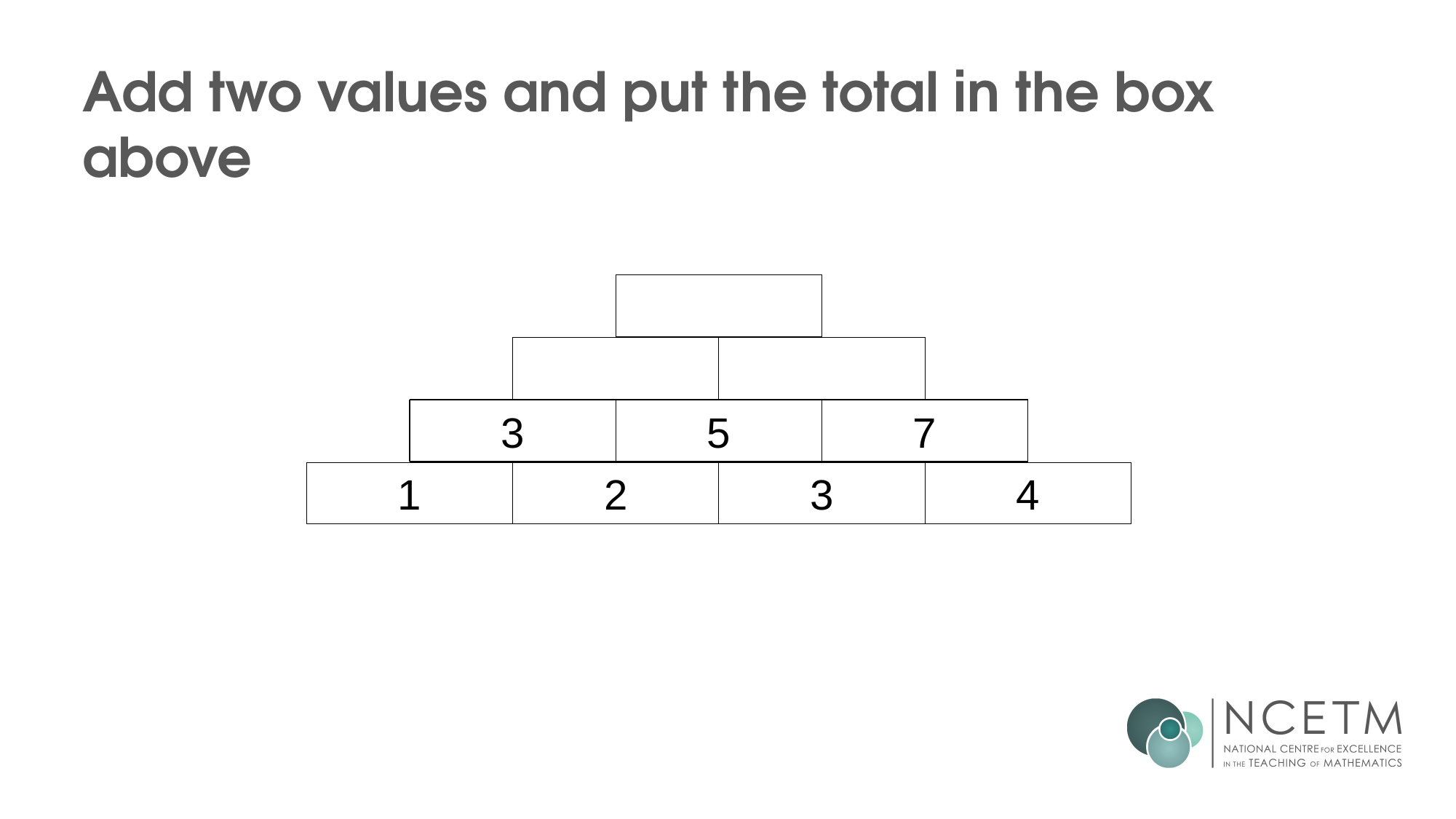

# Add two values and put the total in the box above

3

5
7

1
2
3
4